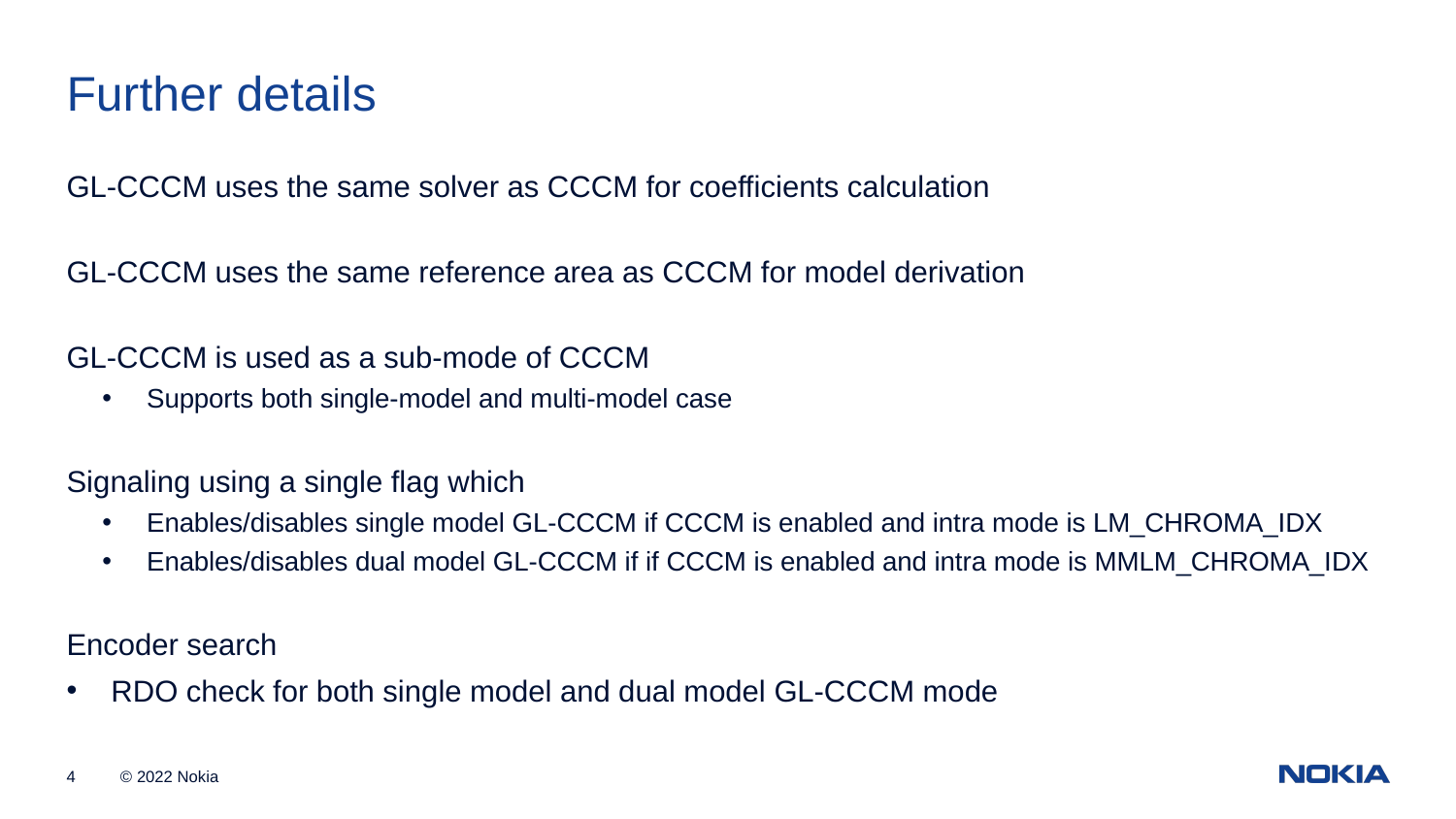

Further details
GL-CCCM uses the same solver as CCCM for coefficients calculation

GL-CCCM uses the same reference area as CCCM for model derivation

GL-CCCM is used as a sub-mode of CCCM
Supports both single-model and multi-model case

Signaling using a single flag which
Enables/disables single model GL-CCCM if CCCM is enabled and intra mode is LM_CHROMA_IDX
Enables/disables dual model GL-CCCM if if CCCM is enabled and intra mode is MMLM_CHROMA_IDX

Encoder search
RDO check for both single model and dual model GL-CCCM mode